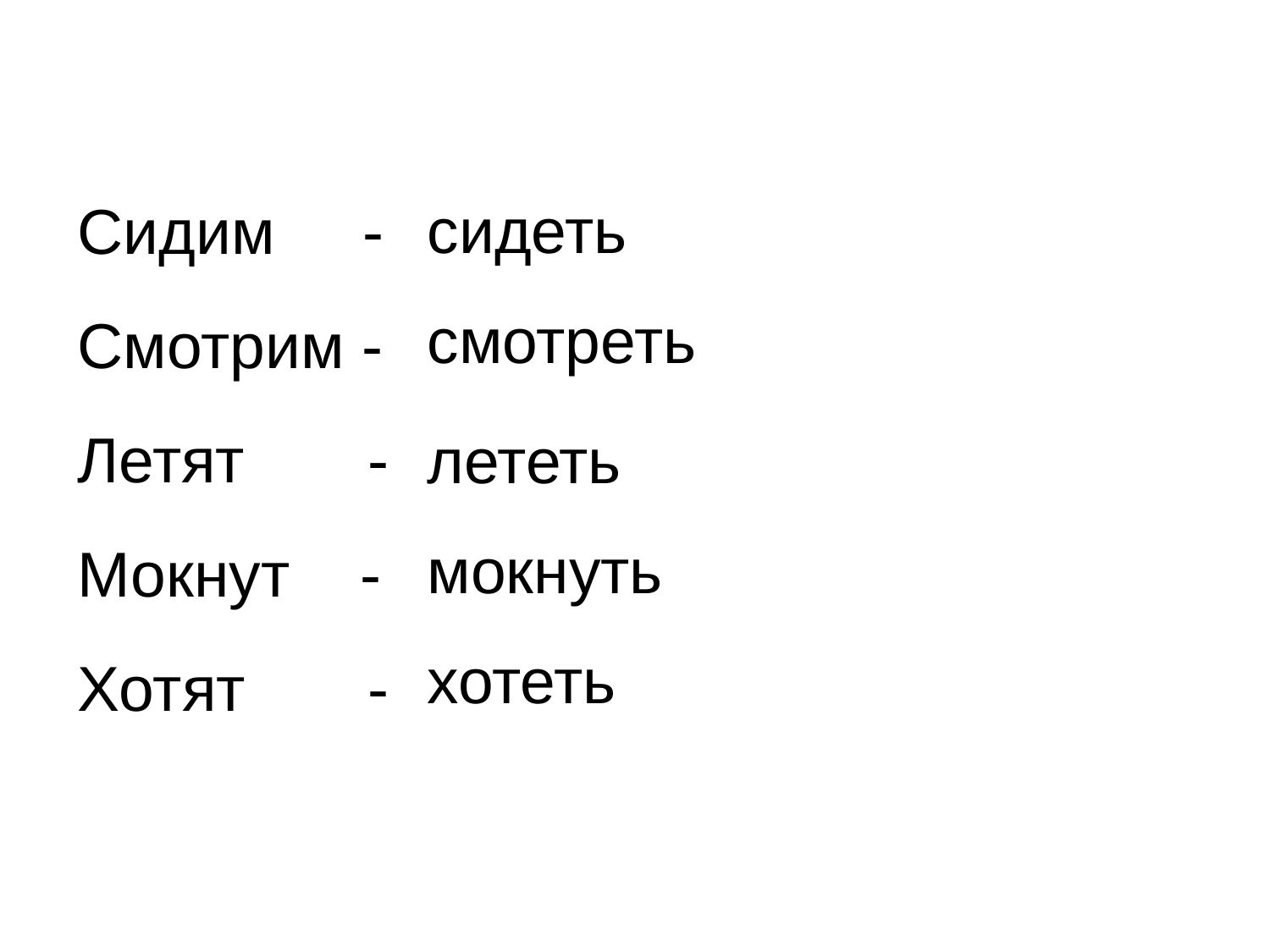

Сидим     -
Смотрим -
Летят       -
Мокнут    -
Хотят       -

сидеть
смотреть
лететь
мокнуть
хотеть